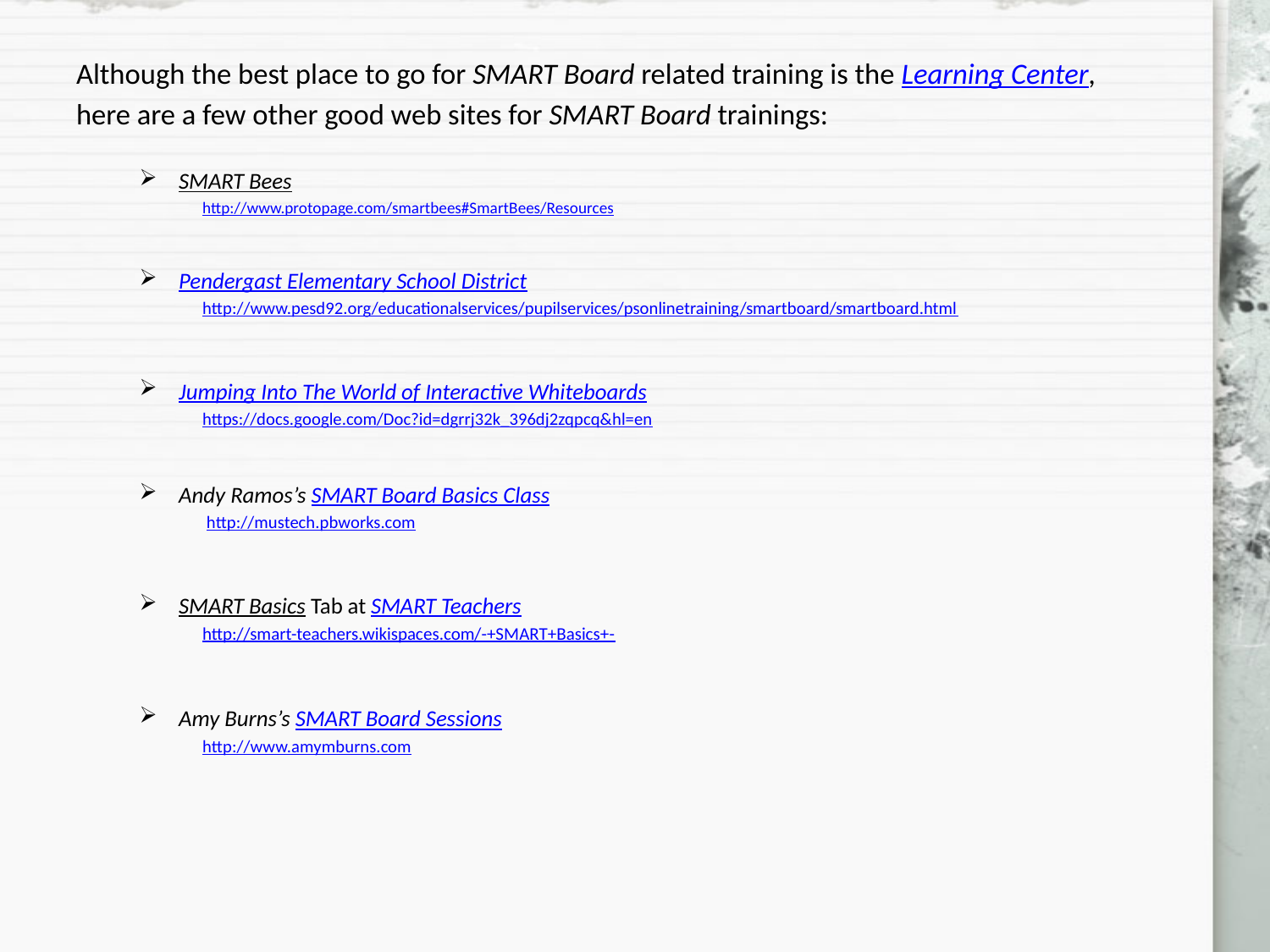

Although the best place to go for SMART Board related training is the Learning Center,
here are a few other good web sites for SMART Board trainings:

SMART Bees
http://www.protopage.com/smartbees#SmartBees/Resources

Pendergast Elementary School District
http://www.pesd92.org/educationalservices/pupilservices/psonlinetraining/smartboard/smartboard.html

Jumping Into The World of Interactive Whiteboards
https://docs.google.com/Doc?id=dgrrj32k_396dj2zqpcq&hl=en

Andy Ramos’s SMART Board Basics Class
 http://mustech.pbworks.com

SMART Basics Tab at SMART Teachers
http://smart-teachers.wikispaces.com/-+SMART+Basics+-

Amy Burns’s SMART Board Sessions
http://www.amymburns.com